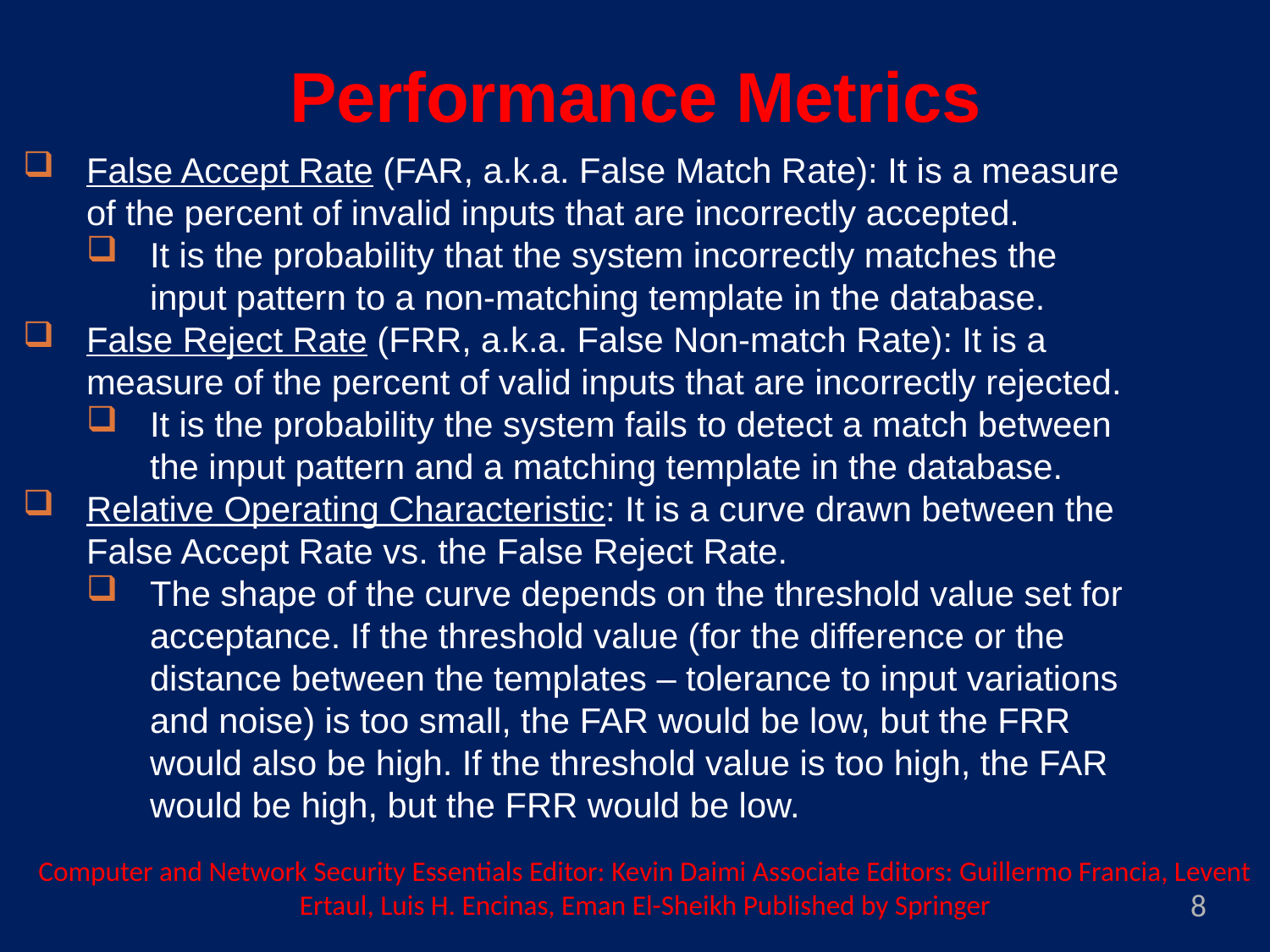

Performance Metrics
False Accept Rate (FAR, a.k.a. False Match Rate): It is a measure of the percent of invalid inputs that are incorrectly accepted.
It is the probability that the system incorrectly matches the input pattern to a non-matching template in the database.
False Reject Rate (FRR, a.k.a. False Non-match Rate): It is a measure of the percent of valid inputs that are incorrectly rejected.
It is the probability the system fails to detect a match between the input pattern and a matching template in the database.
Relative Operating Characteristic: It is a curve drawn between the False Accept Rate vs. the False Reject Rate.
The shape of the curve depends on the threshold value set for acceptance. If the threshold value (for the difference or the distance between the templates – tolerance to input variations and noise) is too small, the FAR would be low, but the FRR would also be high. If the threshold value is too high, the FAR would be high, but the FRR would be low.
Computer and Network Security Essentials Editor: Kevin Daimi Associate Editors: Guillermo Francia, Levent Ertaul, Luis H. Encinas, Eman El-Sheikh Published by Springer
8